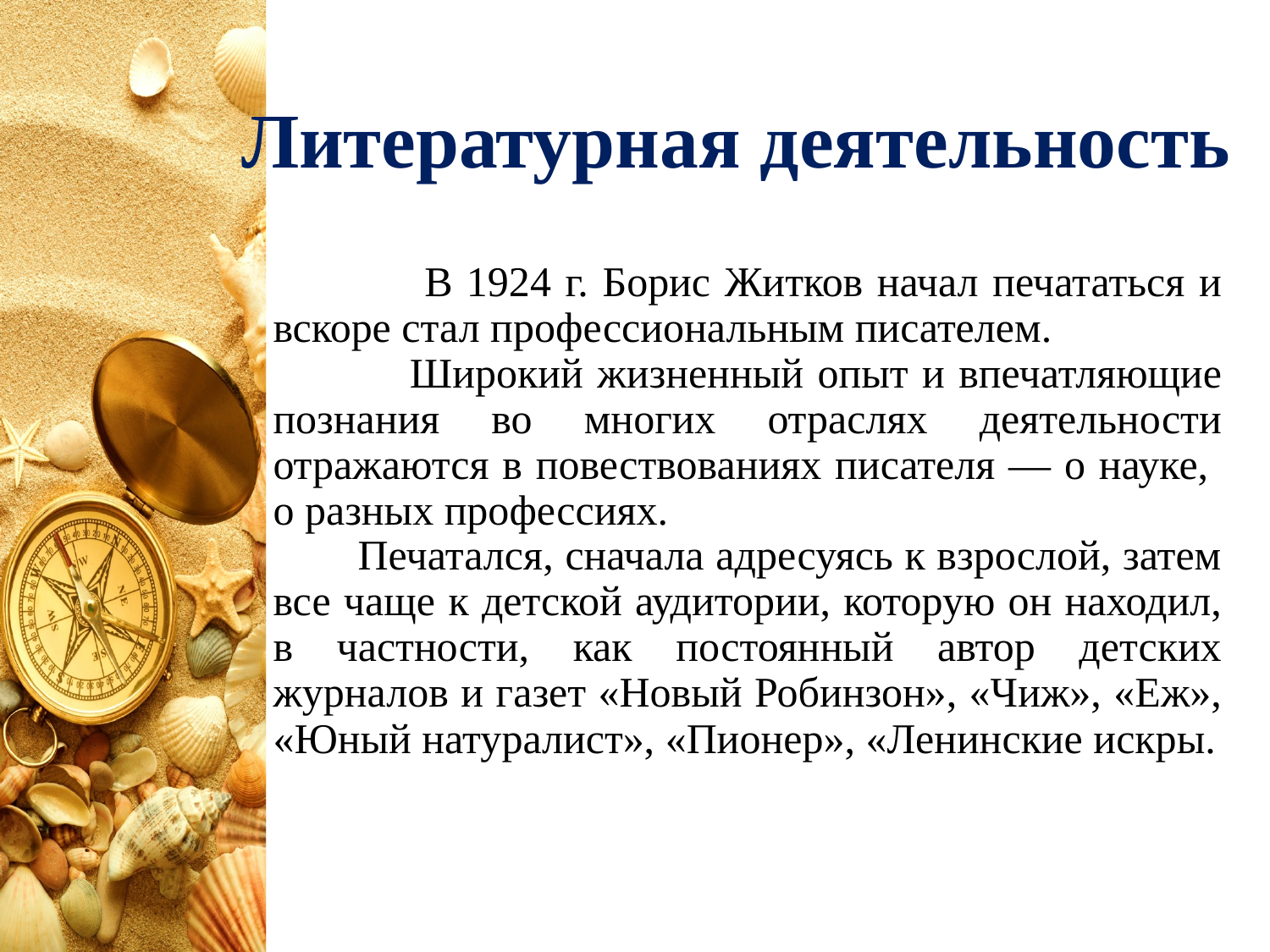

# Литературная деятельность
             В 1924 г. Борис Житков начал печататься и вскоре стал профессиональным писателем.
            Широкий жизненный опыт и впечатляющие познания во многих отраслях деятельности отражаются в повествованиях писателя — о науке,  о разных профессиях.
          Печатался, сначала адресуясь к взрослой, затем все чаще к детской аудитории, которую он находил, в частности, как постоянный автор детских журналов и газет «Новый Робинзон», «Чиж», «Еж», «Юный натуралист», «Пионер», «Ленинские искры.